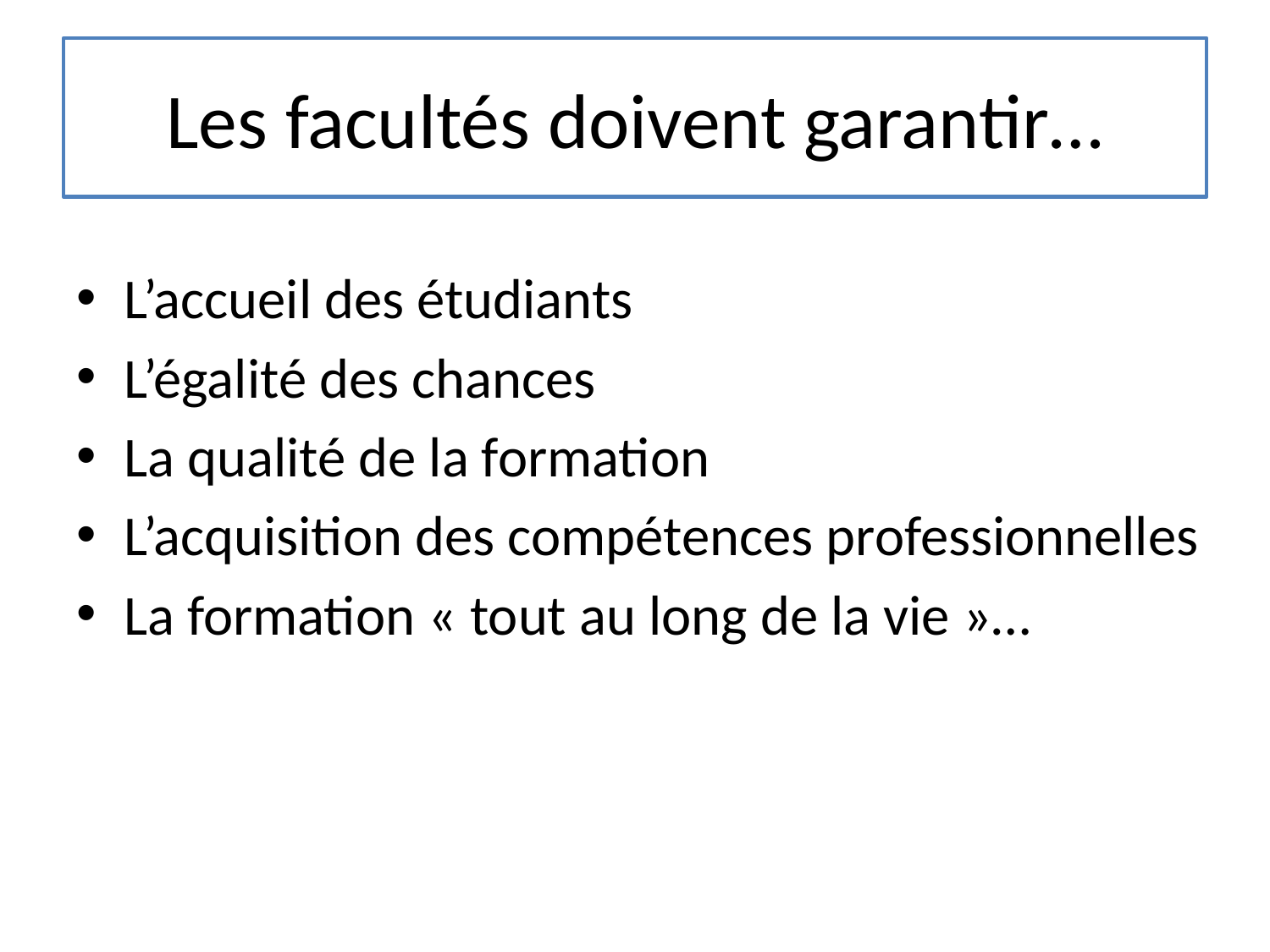

# Les facultés doivent garantir…
L’accueil des étudiants
L’égalité des chances
La qualité de la formation
L’acquisition des compétences professionnelles
La formation « tout au long de la vie »…